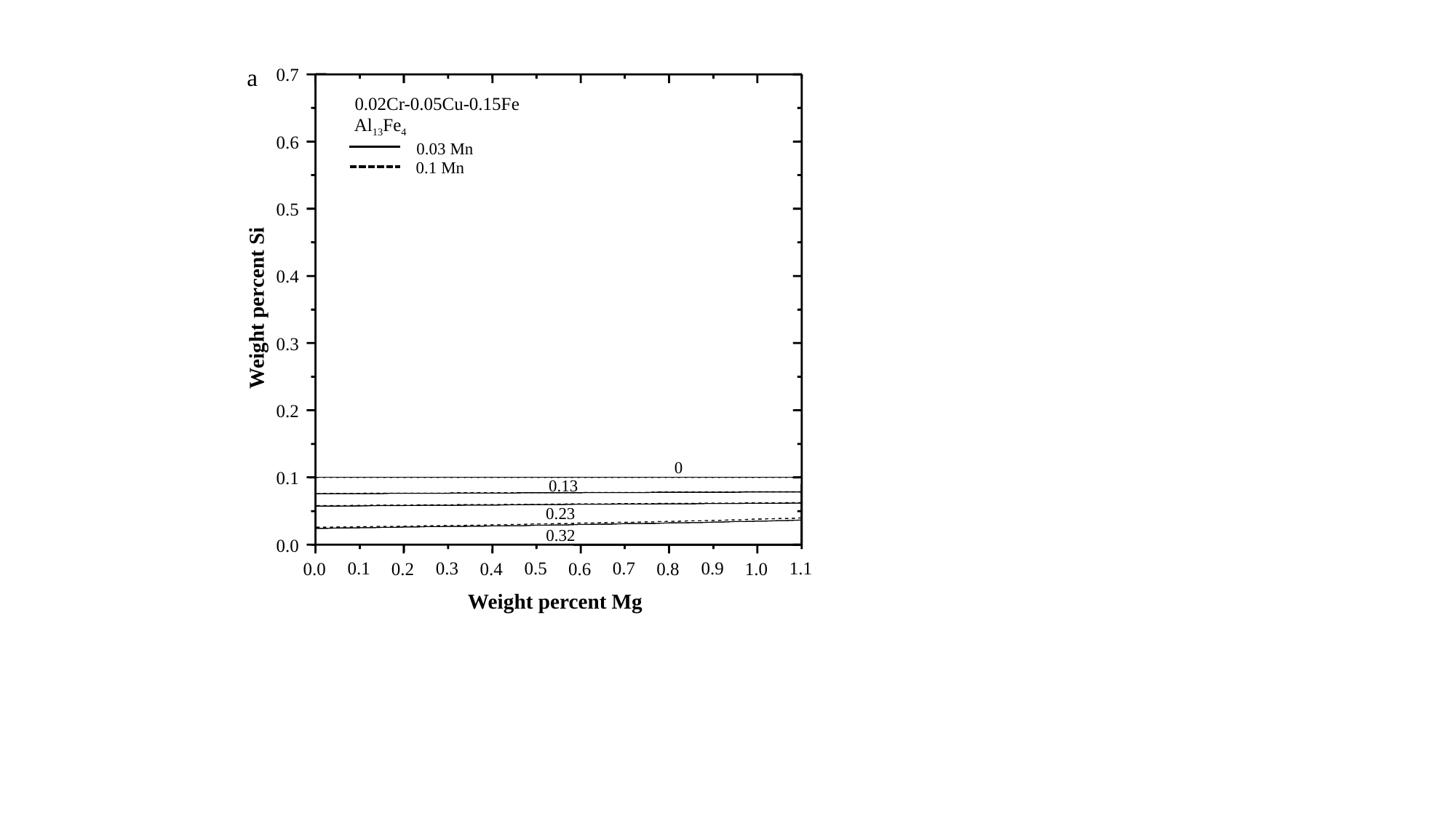

0.7

0.02Cr-0.05Cu-0.15Fe
Al13Fe4

0.6
0.03 Mn

0.1 Mn

0.5

0.4

Weight percent Si

0.3

0.2

0
0.1
0.13

0.23

0.32

0.0

0.0
0.2
0.4
0.6
0.8
1.0
Weight percent Mg
a
0.1
0.3
0.5
0.7
0.9
1.1